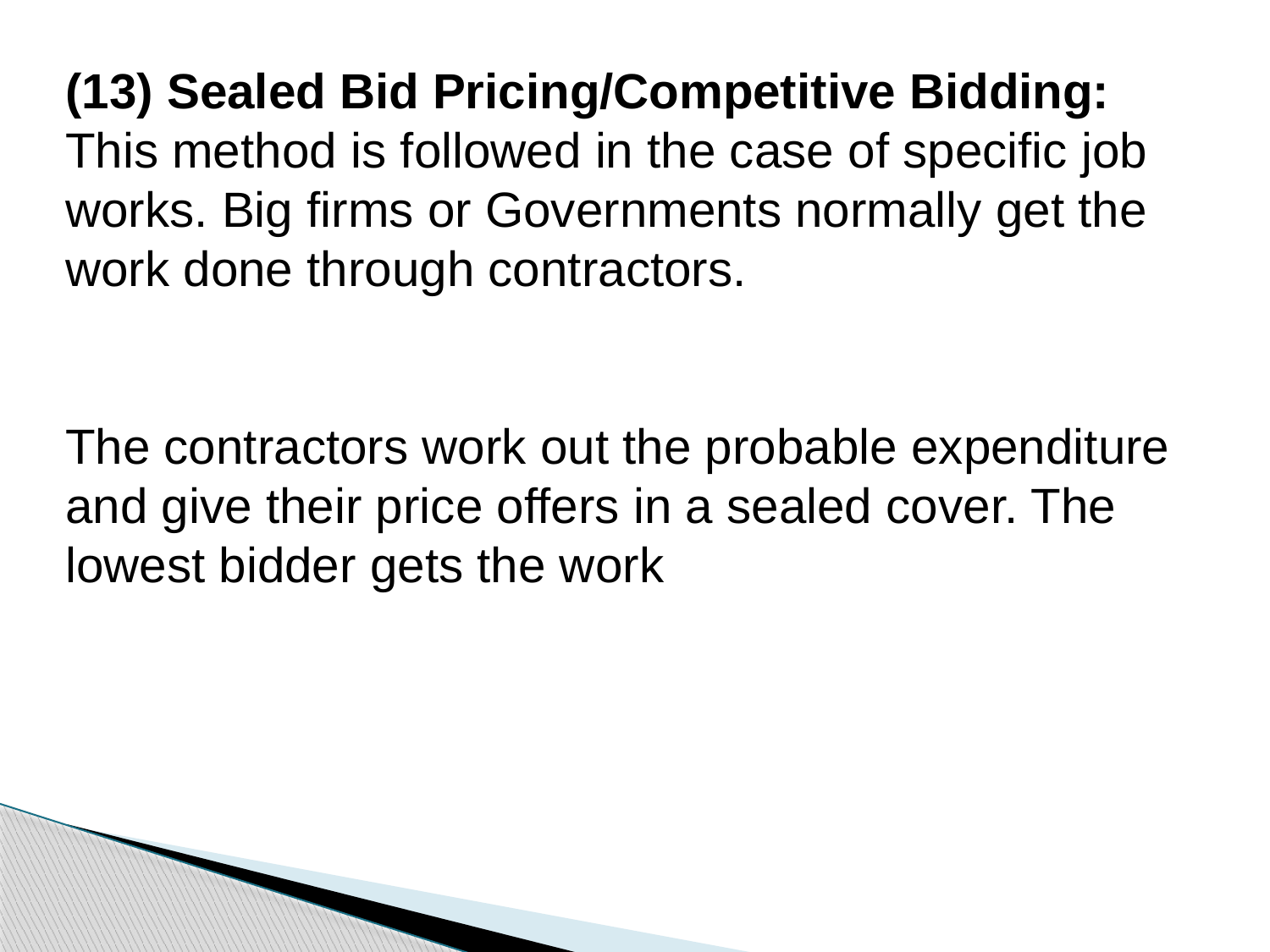

(13) Sealed Bid Pricing/Competitive Bidding:
This method is followed in the case of specific job works. Big firms or Governments normally get the work done through contractors.

The contractors work out the probable expenditure and give their price offers in a sealed cover. The lowest bidder gets the work